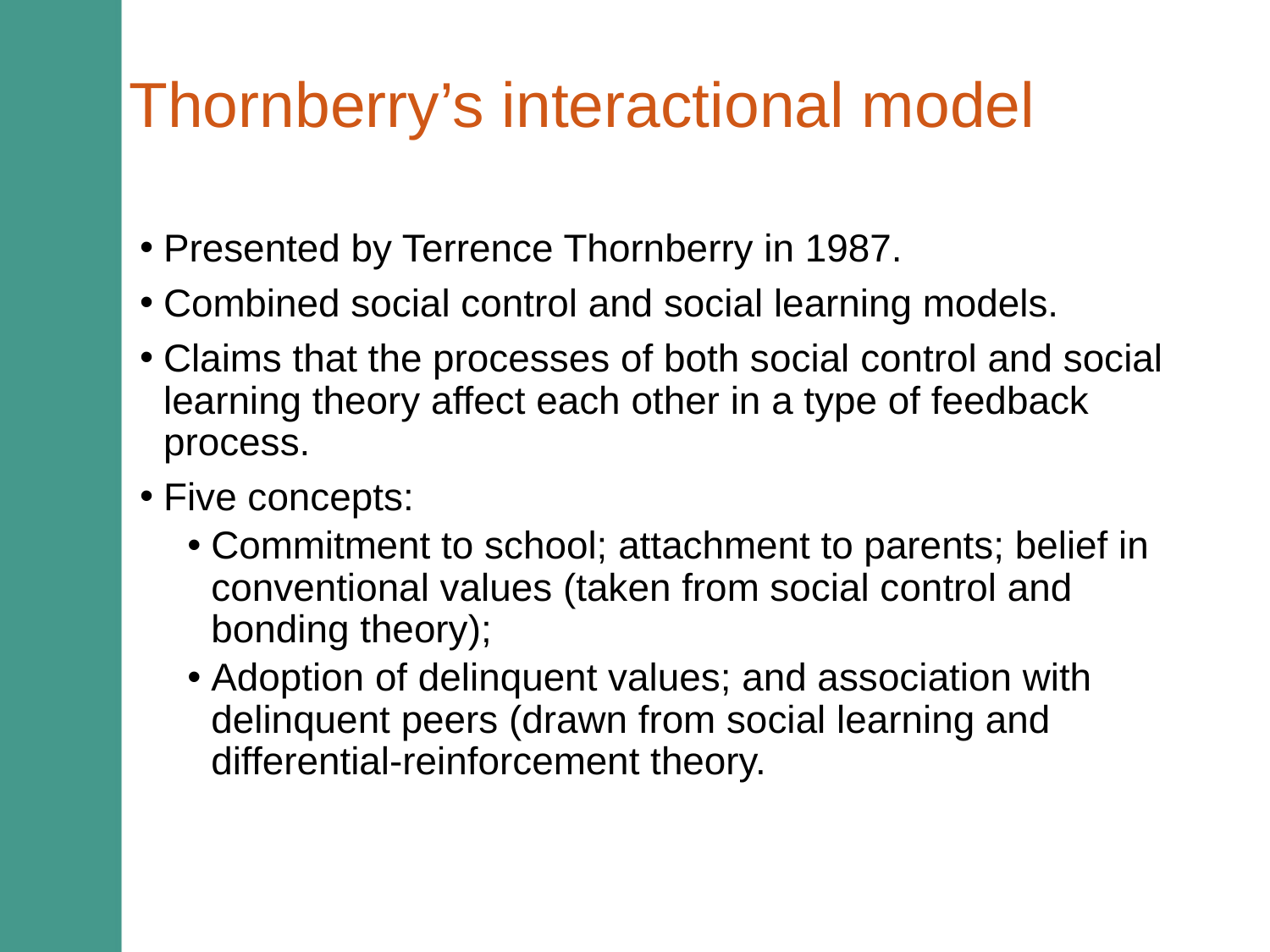

# Thornberry’s interactional model
Presented by Terrence Thornberry in 1987.
Combined social control and social learning models.
Claims that the processes of both social control and social learning theory affect each other in a type of feedback process.
Five concepts:
Commitment to school; attachment to parents; belief in conventional values (taken from social control and bonding theory);
Adoption of delinquent values; and association with delinquent peers (drawn from social learning and differential-reinforcement theory.